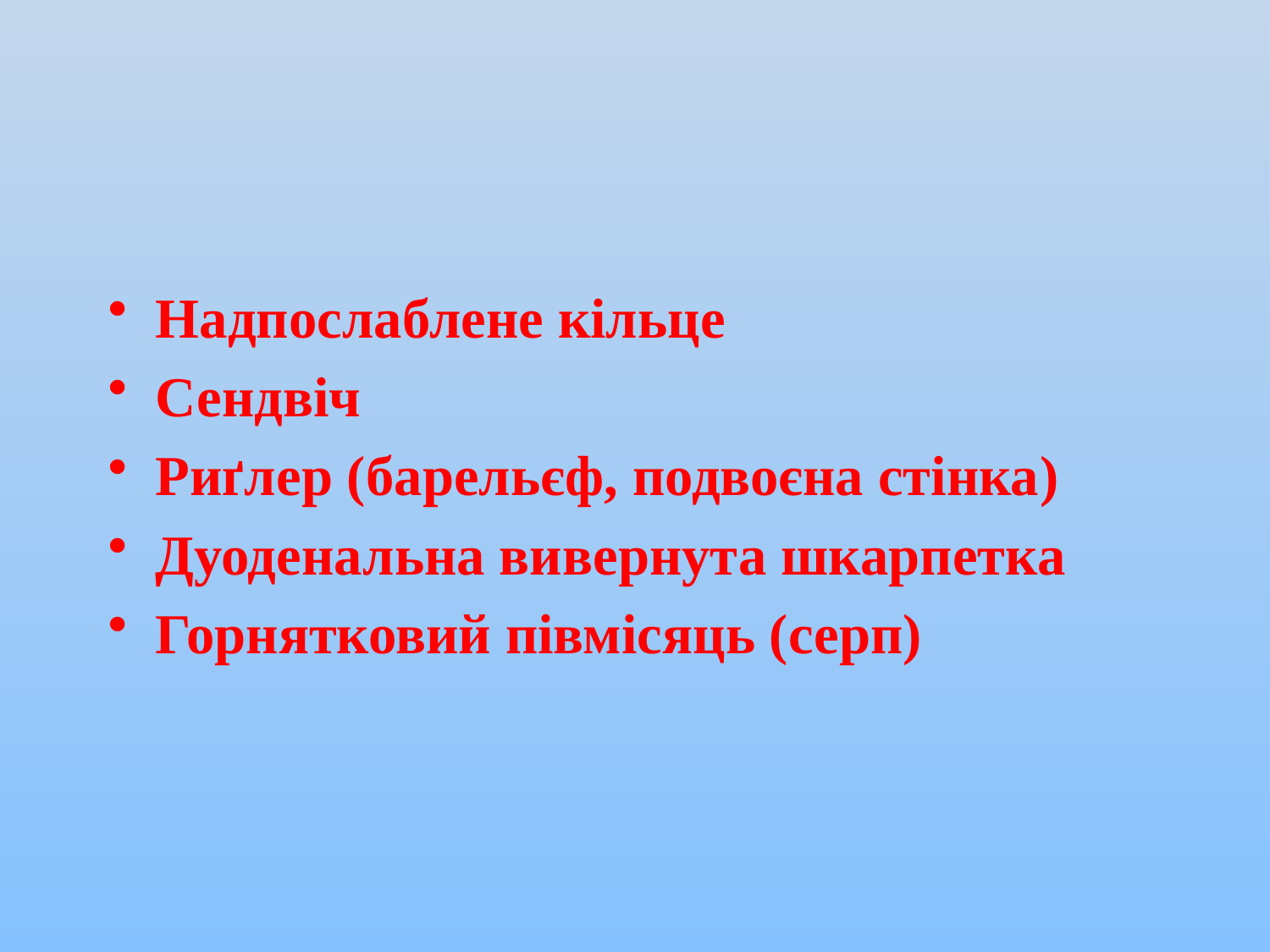

Надпослаблене кільце
Сендвіч
Риґлер (барельєф, подвоєна стінка)
Дуоденальна вивернута шкарпетка
Горнятковий півмісяць (серп)